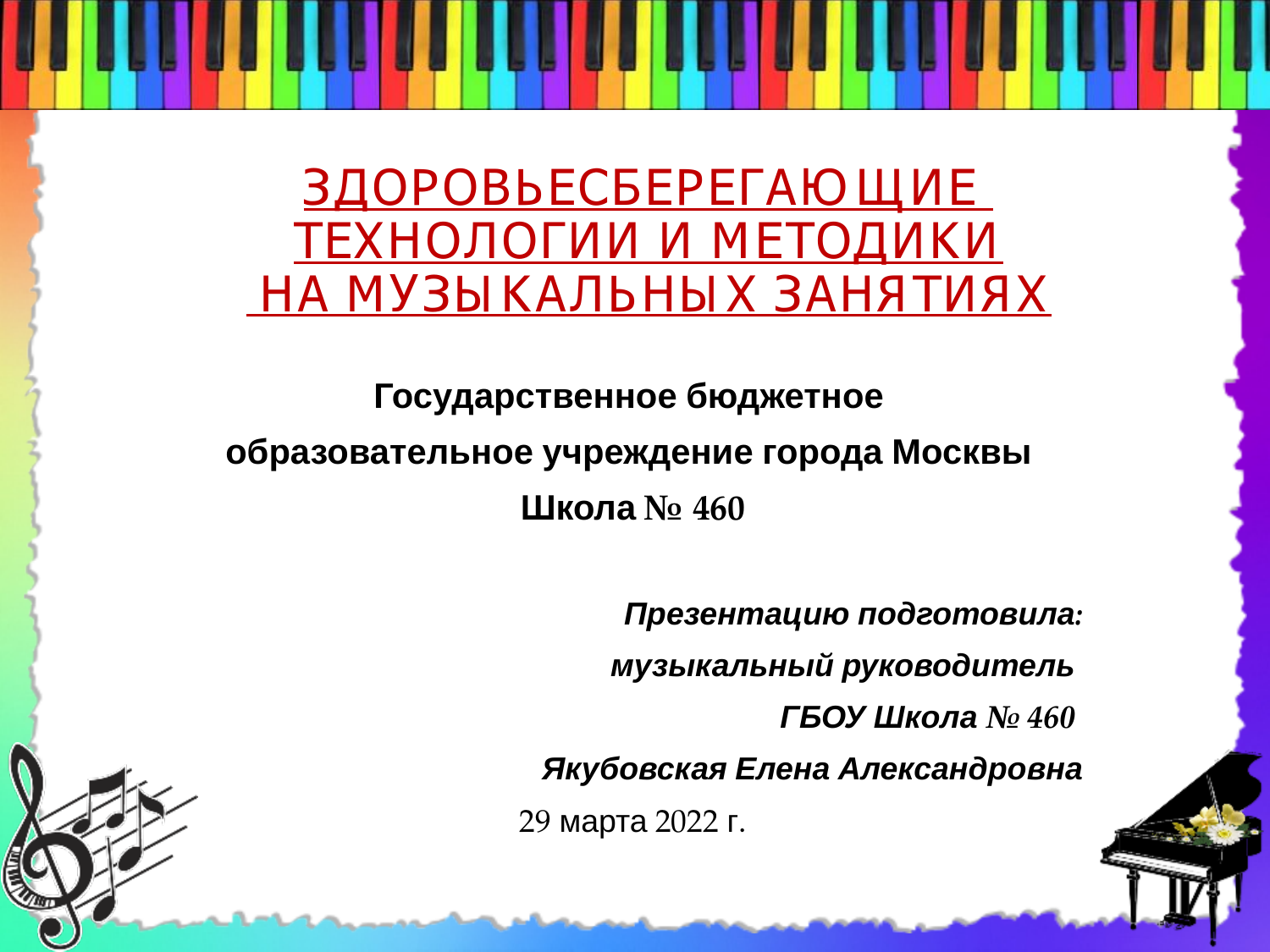

# ЗДОРОВЬЕСБЕРЕГАЮЩИЕ ТЕХНОЛОГИИ И МЕТОДИКИ НА МУЗЫКАЛЬНЫХ ЗАНЯТИЯХ
Государственное бюджетное
образовательное учреждение города Москвы
Школа № 460

Презентацию подготовила:
музыкальный руководитель
ГБОУ Школа № 460
Якубовская Елена Александровна
29 марта 2022 г.